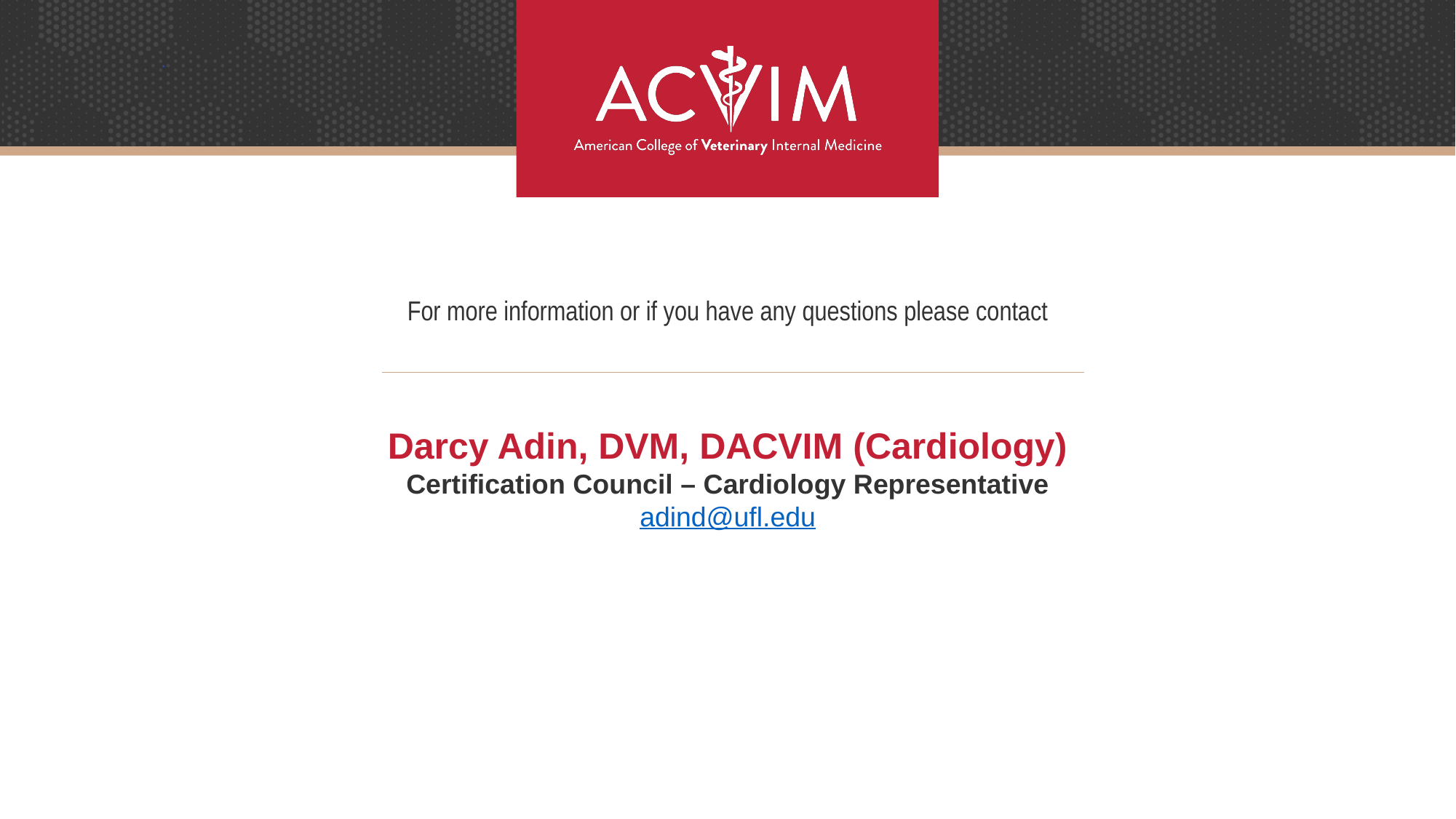

For more information or if you have any questions please contact
Darcy Adin, DVM, DACVIM (Cardiology)
Certification Council – Cardiology Representative
adind@ufl.edu